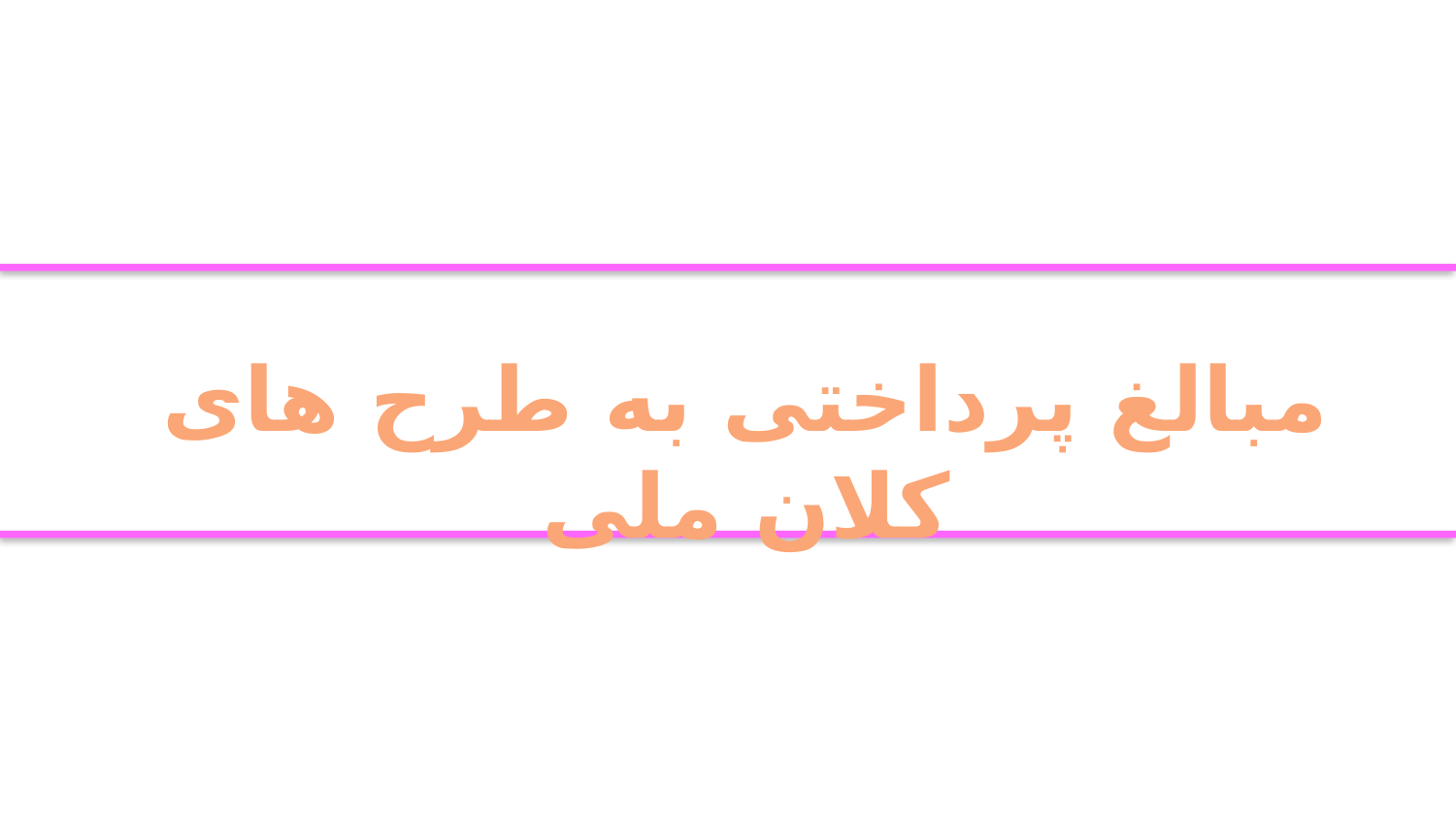

مبالغ پرداختی به طرح های کلان ملی